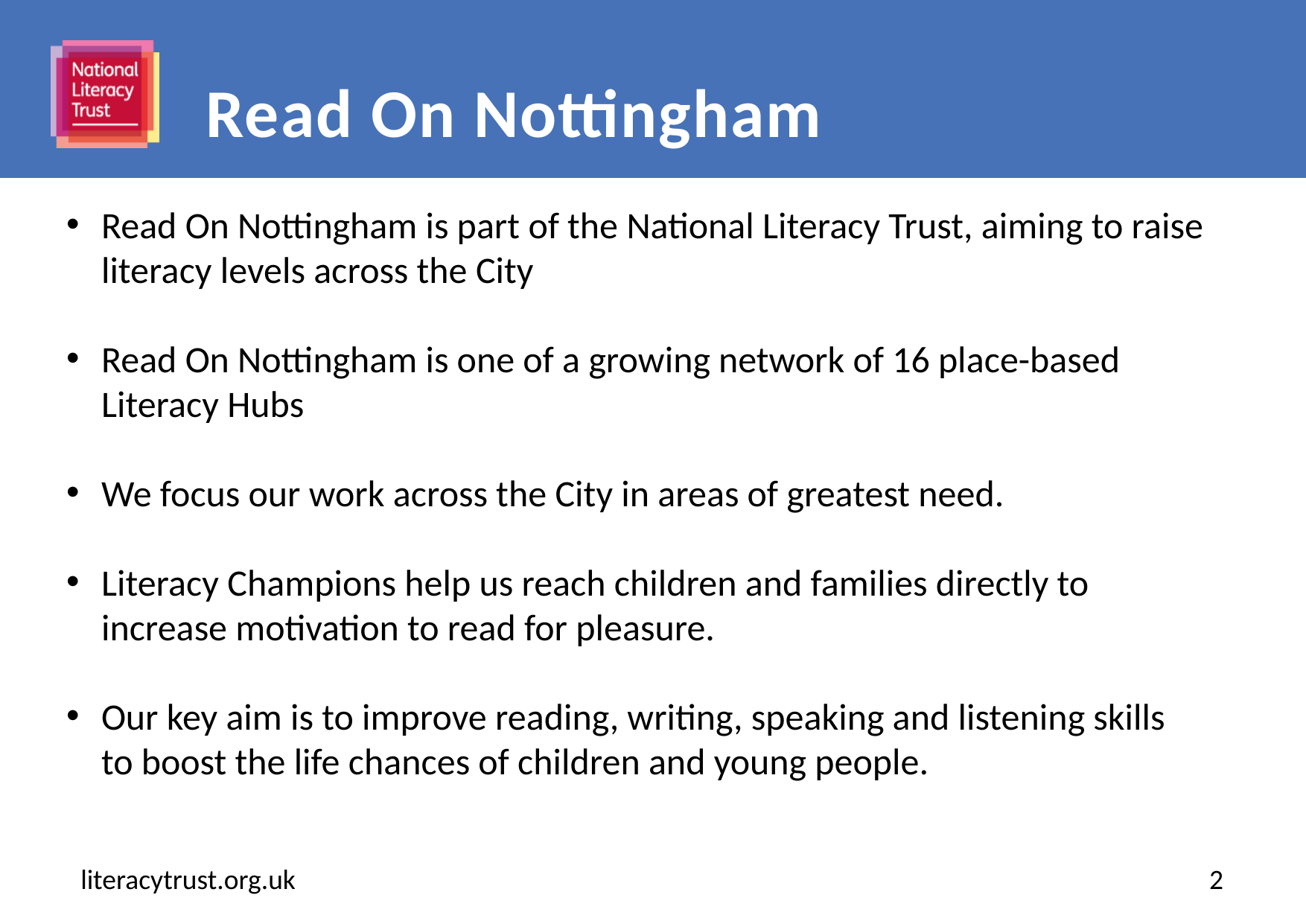

# Read On Nottingham
Read On Nottingham is part of the National Literacy Trust, aiming to raise literacy levels across the City

Read On Nottingham is one of a growing network of 16 place-based Literacy Hubs

We focus our work across the City in areas of greatest need.

Literacy Champions help us reach children and families directly to increase motivation to read for pleasure.

Our key aim is to improve reading, writing, speaking and listening skills to boost the life chances of children and young people.

literacytrust.org.uk